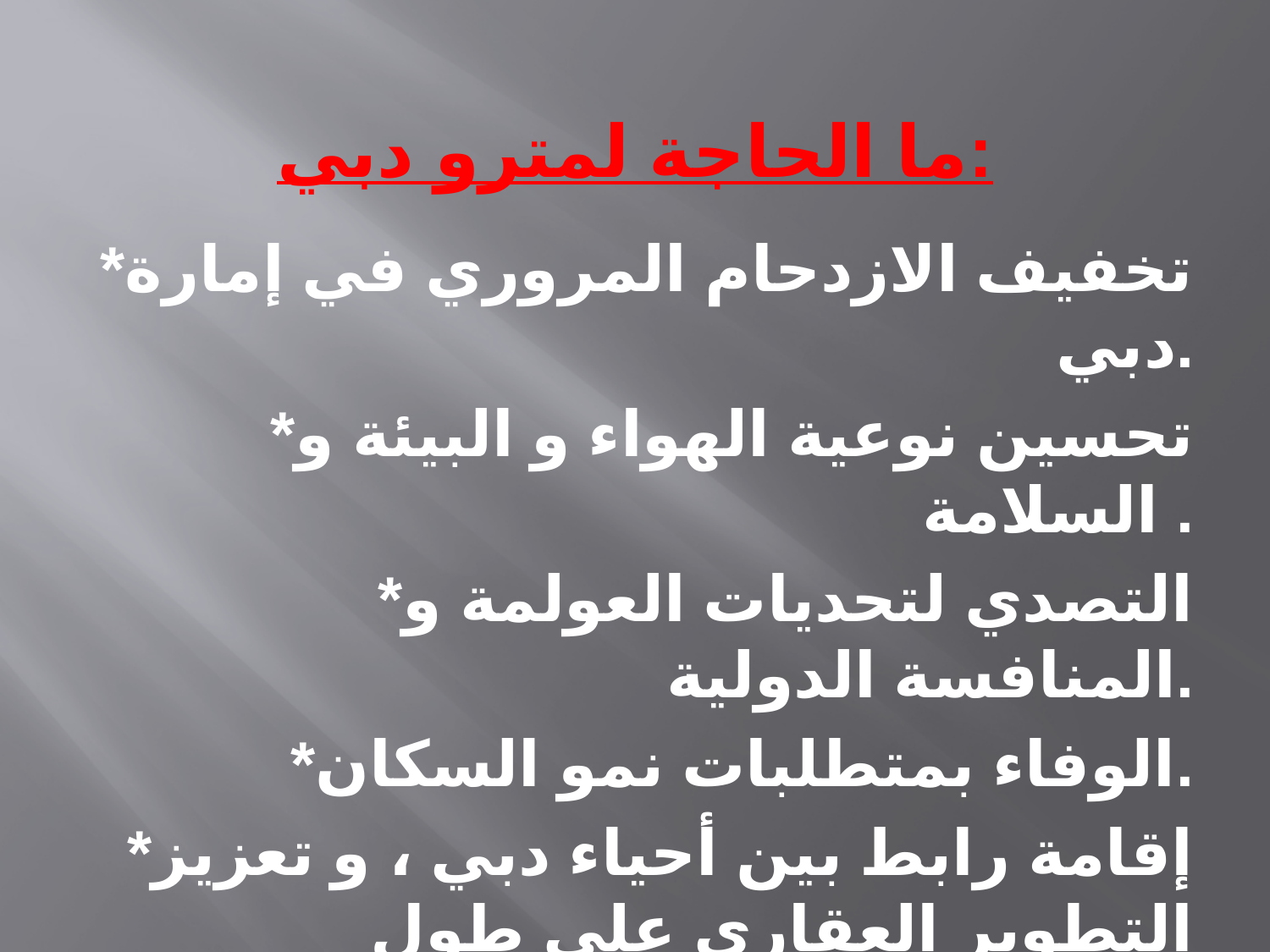

# ما الحاجة لمترو دبي:
*تخفيف الازدحام المروري في إمارة دبي.
*تحسين نوعية الهواء و البيئة و السلامة .
*التصدي لتحديات العولمة و المنافسة الدولية.
*الوفاء بمتطلبات نمو السكان.
*إقامة رابط بين أحياء دبي ، و تعزيز التطوير العقاري على طول المسار و التكامل بين المواصلات.